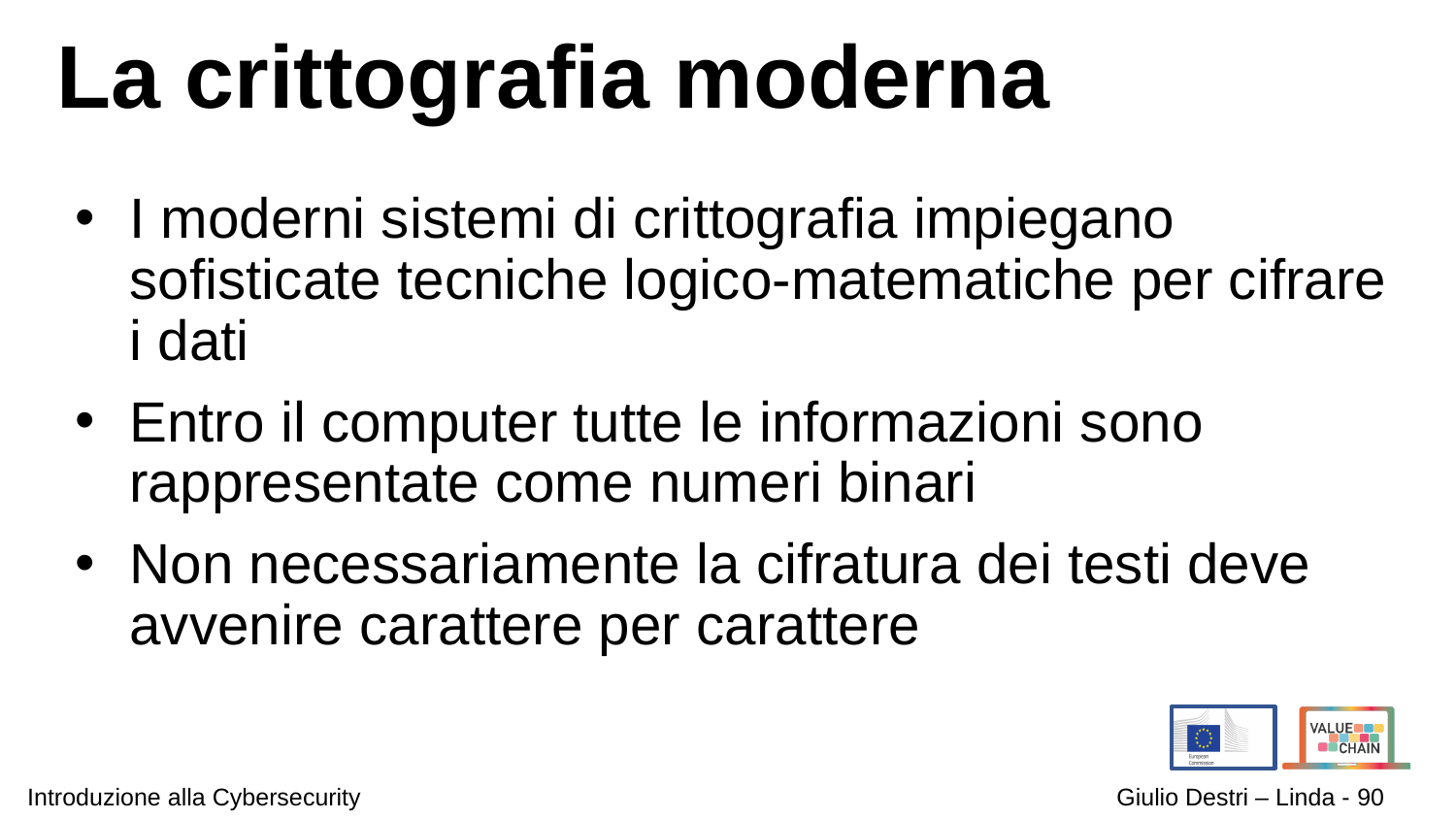

# La crittografia moderna
I moderni sistemi di crittografia impiegano sofisticate tecniche logico-matematiche per cifrare i dati
Entro il computer tutte le informazioni sono rappresentate come numeri binari
Non necessariamente la cifratura dei testi deve avvenire carattere per carattere